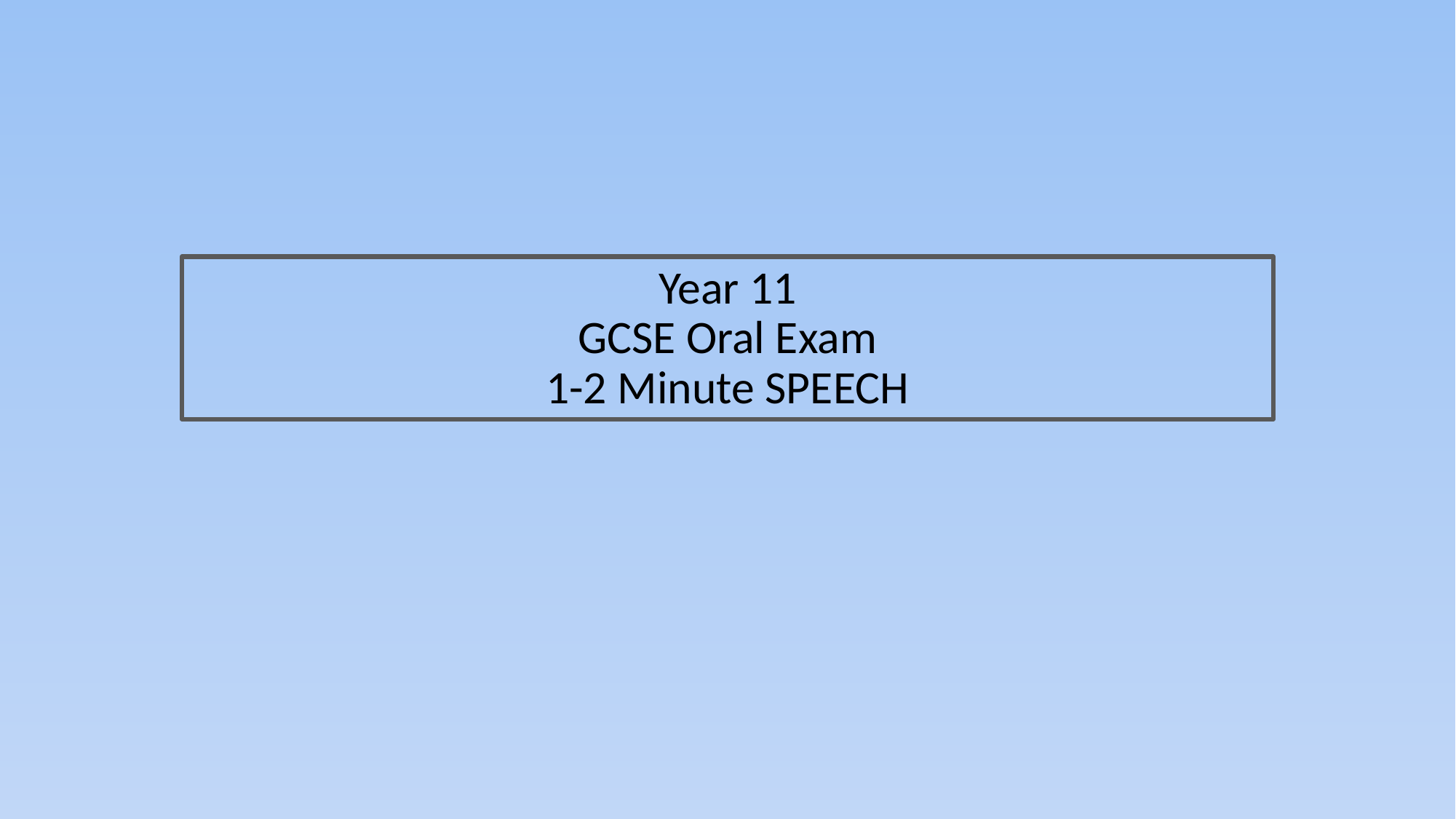

# Year 11 GCSE Oral Exam 1-2 Minute SPEECH